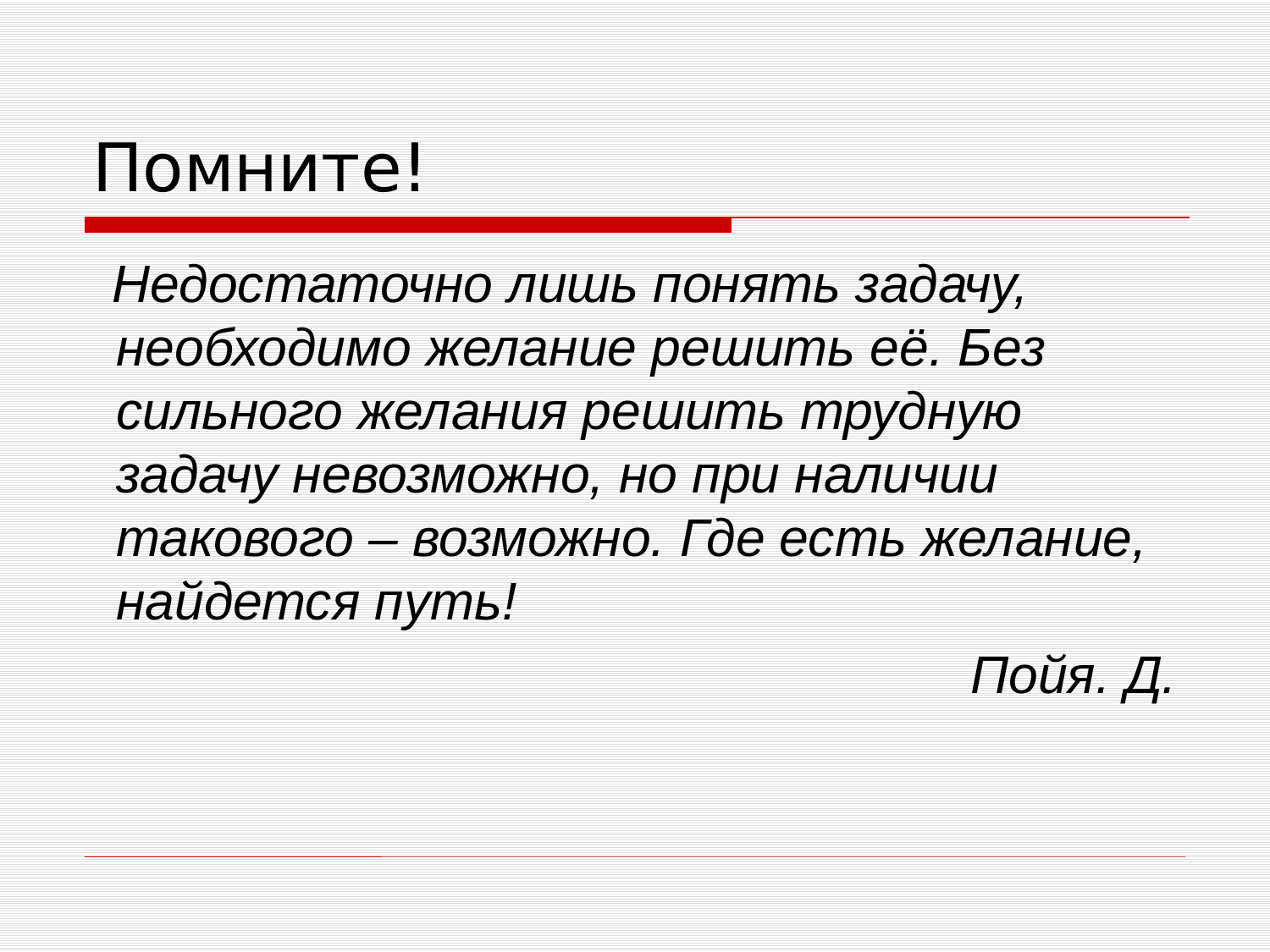

# Помните!
Недостаточно лишь понять задачу, необходимо желание решить её. Без сильного желания решить трудную задачу невозможно, но при наличии такового – возможно. Где есть желание, найдется путь!
Пойя. Д.